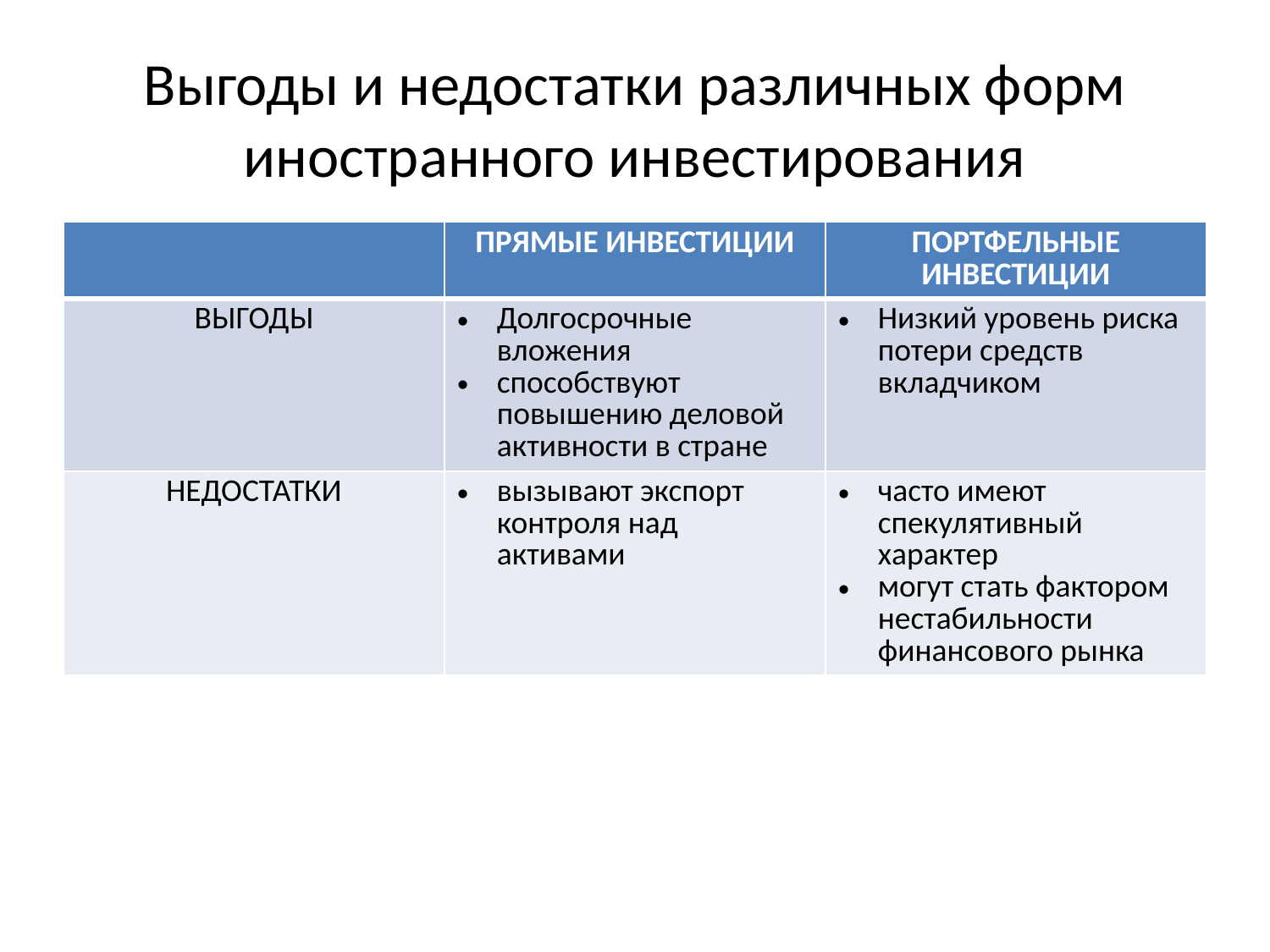

# Выгоды и недостатки различных форм иностранного инвестирования
|  | ПРЯМЫЕ ИНВЕСТИЦИИ | ПОРТФЕЛЬНЫЕ ИНВЕСТИЦИИ |
| --- | --- | --- |
| ВЫГОДЫ | Долгосрочные вложения способствуют повышению деловой активности в стране | Низкий уровень риска потери средств вкладчиком |
| НЕДОСТАТКИ | вызывают экспорт контроля над активами | часто имеют спекулятивный характер могут стать фактором нестабильности финансового рынка |